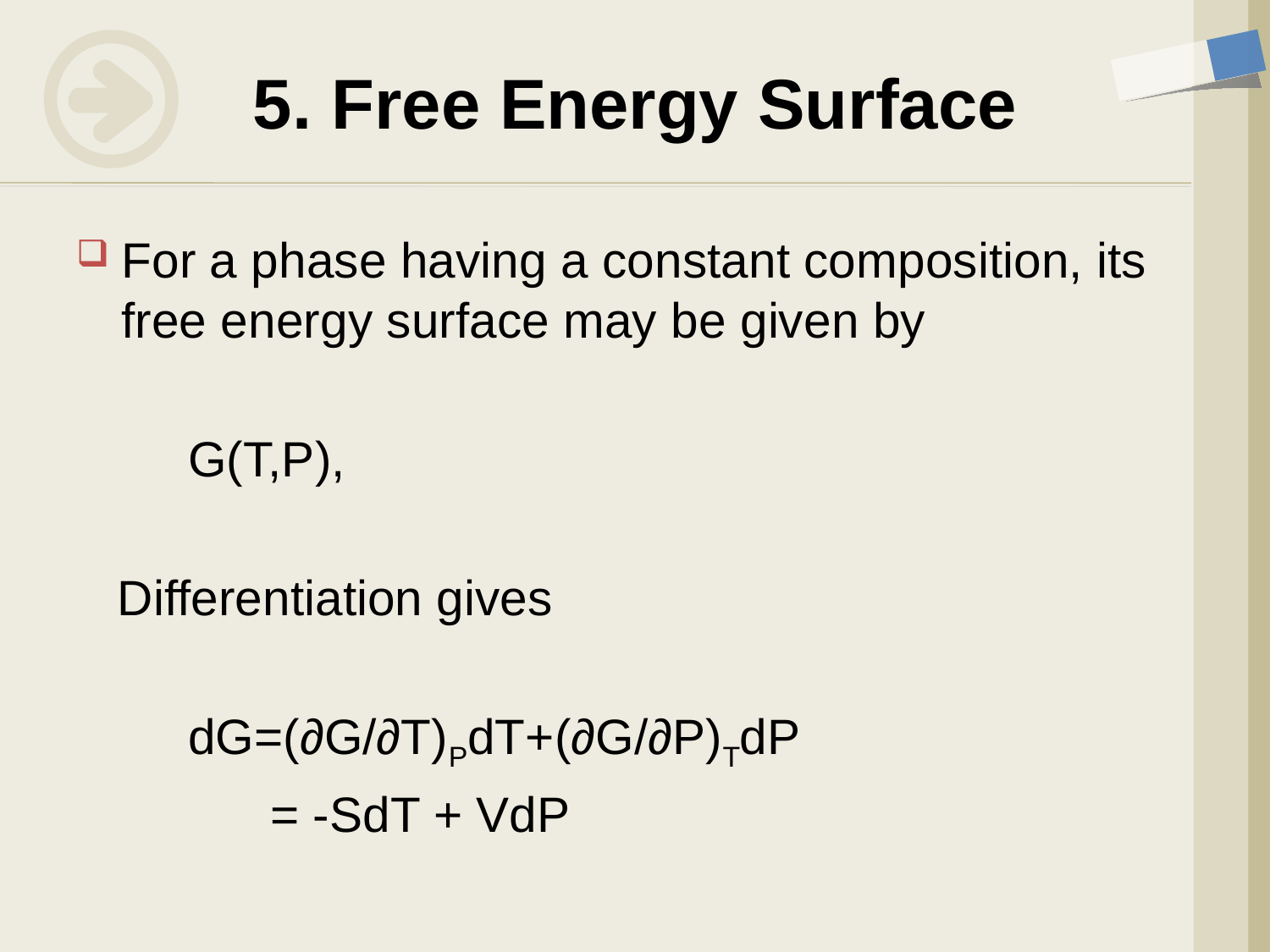

# 5. Free Energy Surface
For a phase having a constant composition, its free energy surface may be given by

	G(T,P),

   Differentiation gives

	dG=(∂G/∂T)PdT+(∂G/∂P)TdP
	      = -SdT + VdP